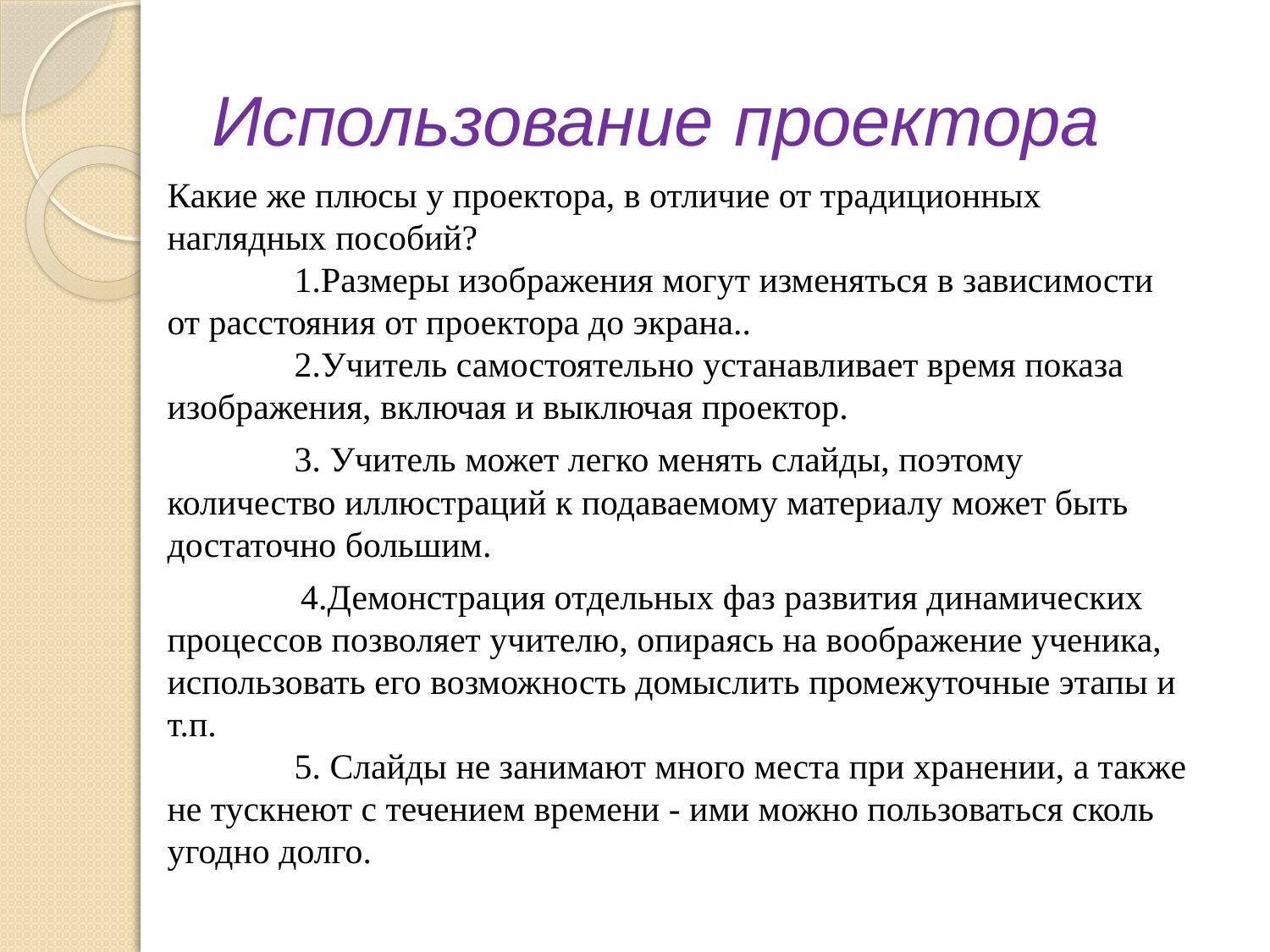

# Использование проектора
Какие же плюсы у проектора, в отличие от традиционных наглядных пособий?
	1.Размеры изображения могут изменяться в зависимости от расстояния от проектора до экрана..
	2.Учитель самостоятельно устанавливает время показа изображения, включая и выключая проектор.
	3. Учитель может легко менять слайды, поэтому количество иллюстраций к подаваемому материалу может быть достаточно большим.
               4.Демонстрация отдельных фаз развития динамических процессов позволяет учителю, опираясь на воображение ученика, использовать его возможность домыслить промежуточные этапы и т.п.
	5. Слайды не занимают много места при хранении, а также не тускнеют с течением времени - ими можно пользоваться сколь угодно долго.